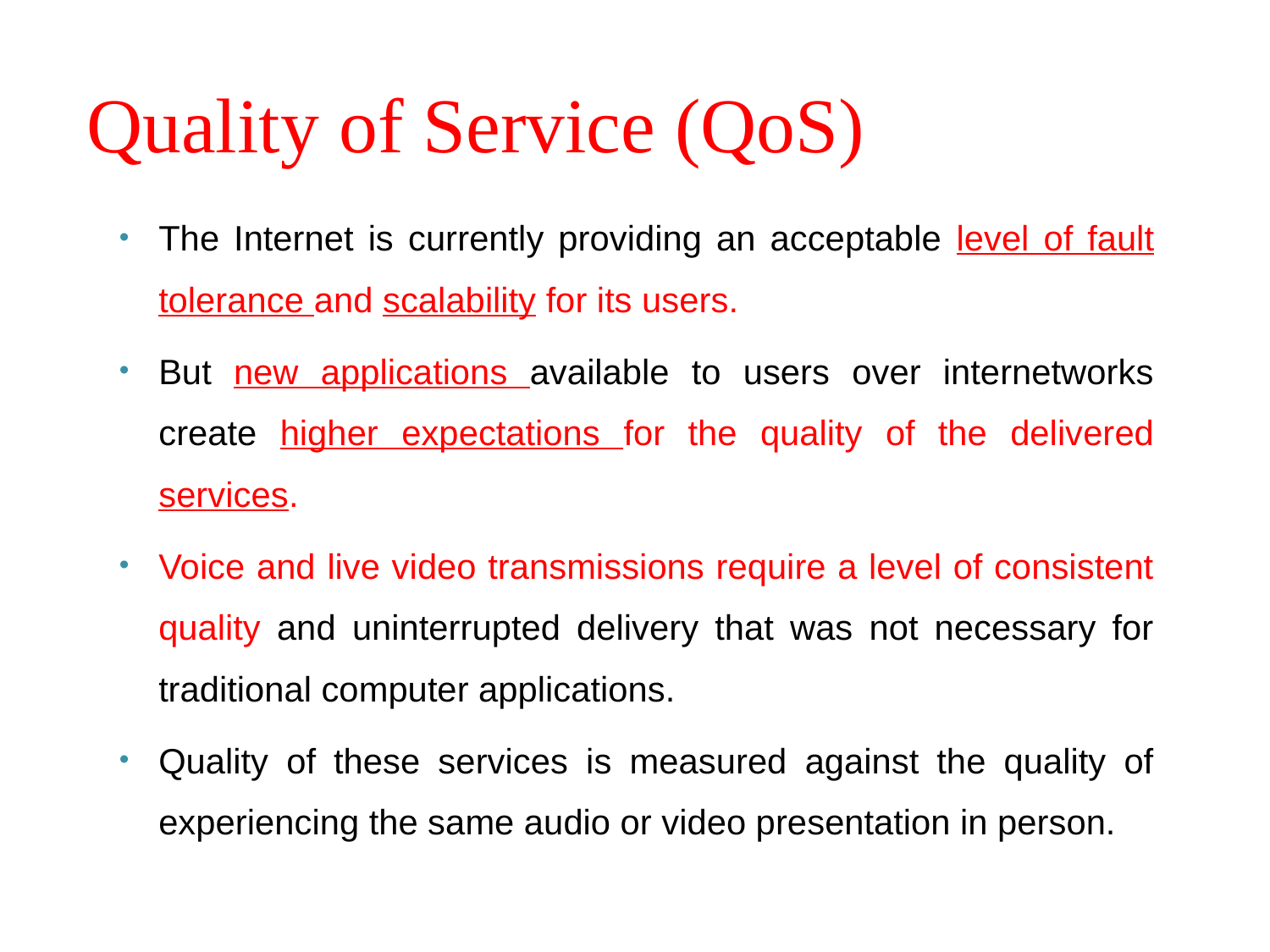

# Quality of Service (QoS)
The Internet is currently providing an acceptable level of fault tolerance and scalability for its users.
But new applications available to users over internetworks create higher expectations for the quality of the delivered services.
Voice and live video transmissions require a level of consistent quality and uninterrupted delivery that was not necessary for traditional computer applications.
Quality of these services is measured against the quality of experiencing the same audio or video presentation in person.
16